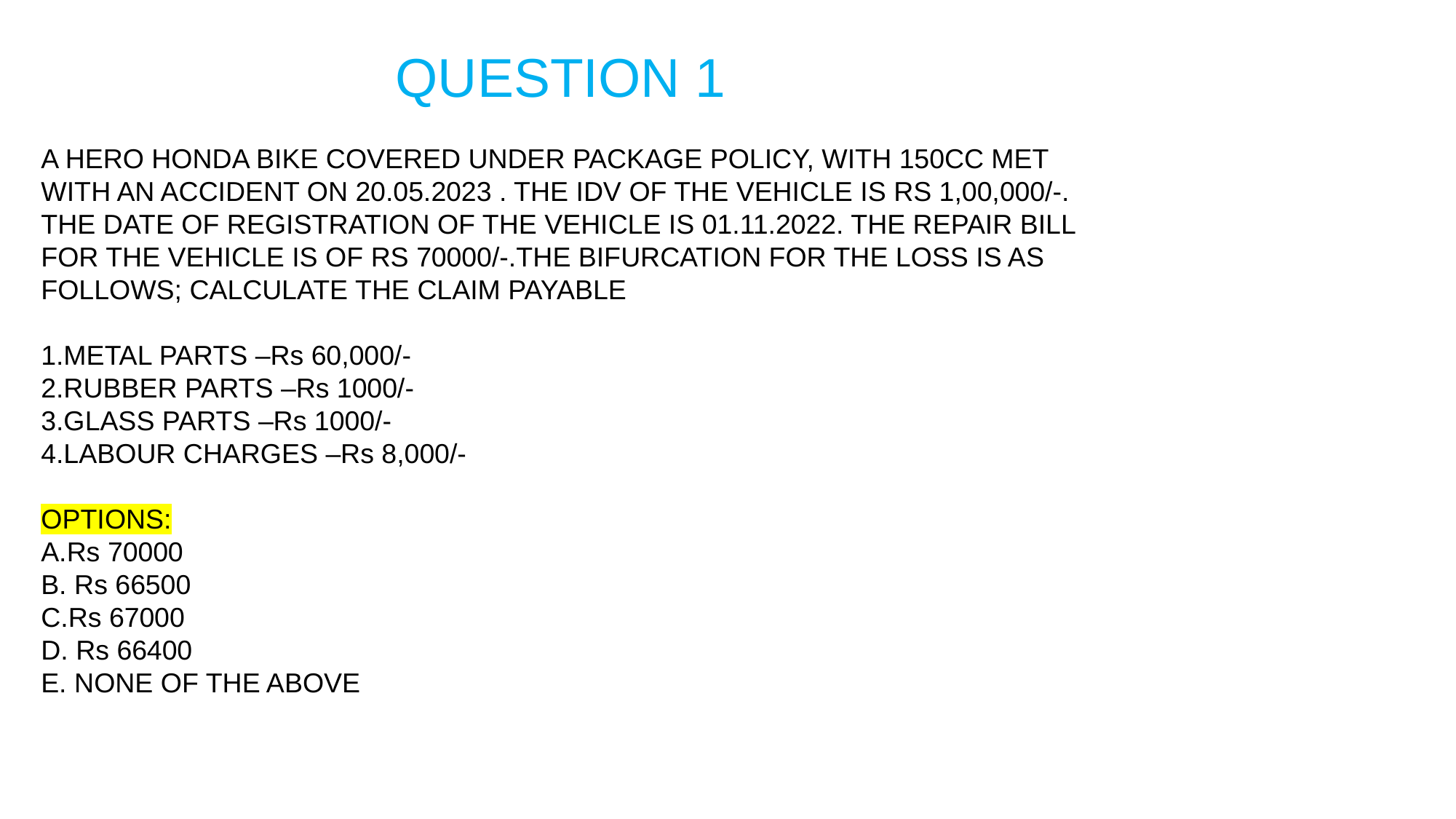

QUESTION 1

A HERO HONDA BIKE COVERED UNDER PACKAGE POLICY, WITH 150CC MET WITH AN ACCIDENT ON 20.05.2023 . THE IDV OF THE VEHICLE IS RS 1,00,000/-. THE DATE OF REGISTRATION OF THE VEHICLE IS 01.11.2022. THE REPAIR BILL FOR THE VEHICLE IS OF RS 70000/-.THE BIFURCATION FOR THE LOSS IS AS FOLLOWS; CALCULATE THE CLAIM PAYABLE

1.METAL PARTS –Rs 60,000/-
2.RUBBER PARTS –Rs 1000/-
3.GLASS PARTS –Rs 1000/-
4.LABOUR CHARGES –Rs 8,000/-

OPTIONS:
A.Rs 70000
B. Rs 66500
C.Rs 67000
D. Rs 66400
E. NONE OF THE ABOVE